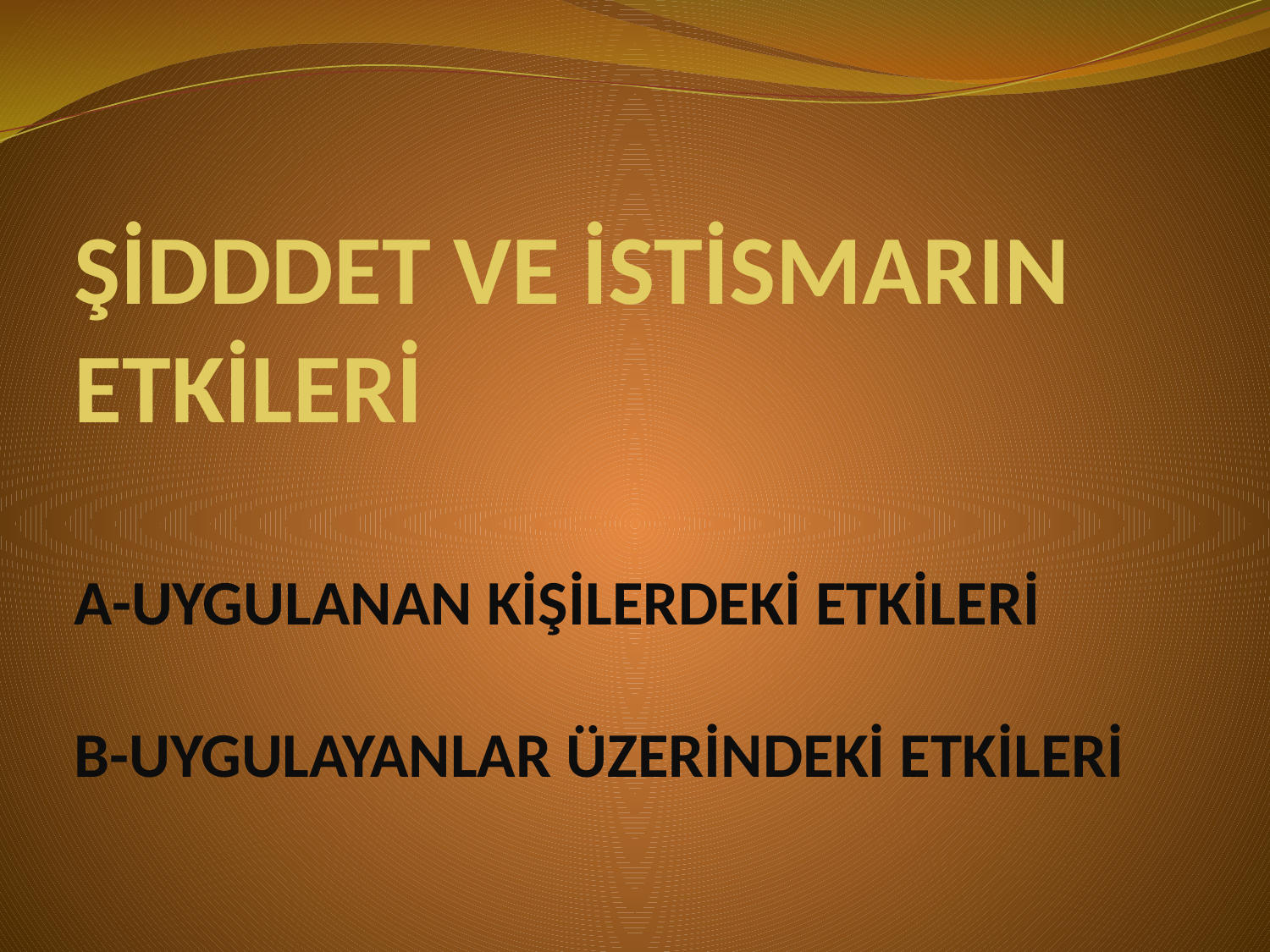

# ŞİDDDET VE İSTİSMARIN ETKİLERİ A-UYGULANAN KİŞİLERDEKİ ETKİLERİ B-UYGULAYANLAR ÜZERİNDEKİ ETKİLERİ